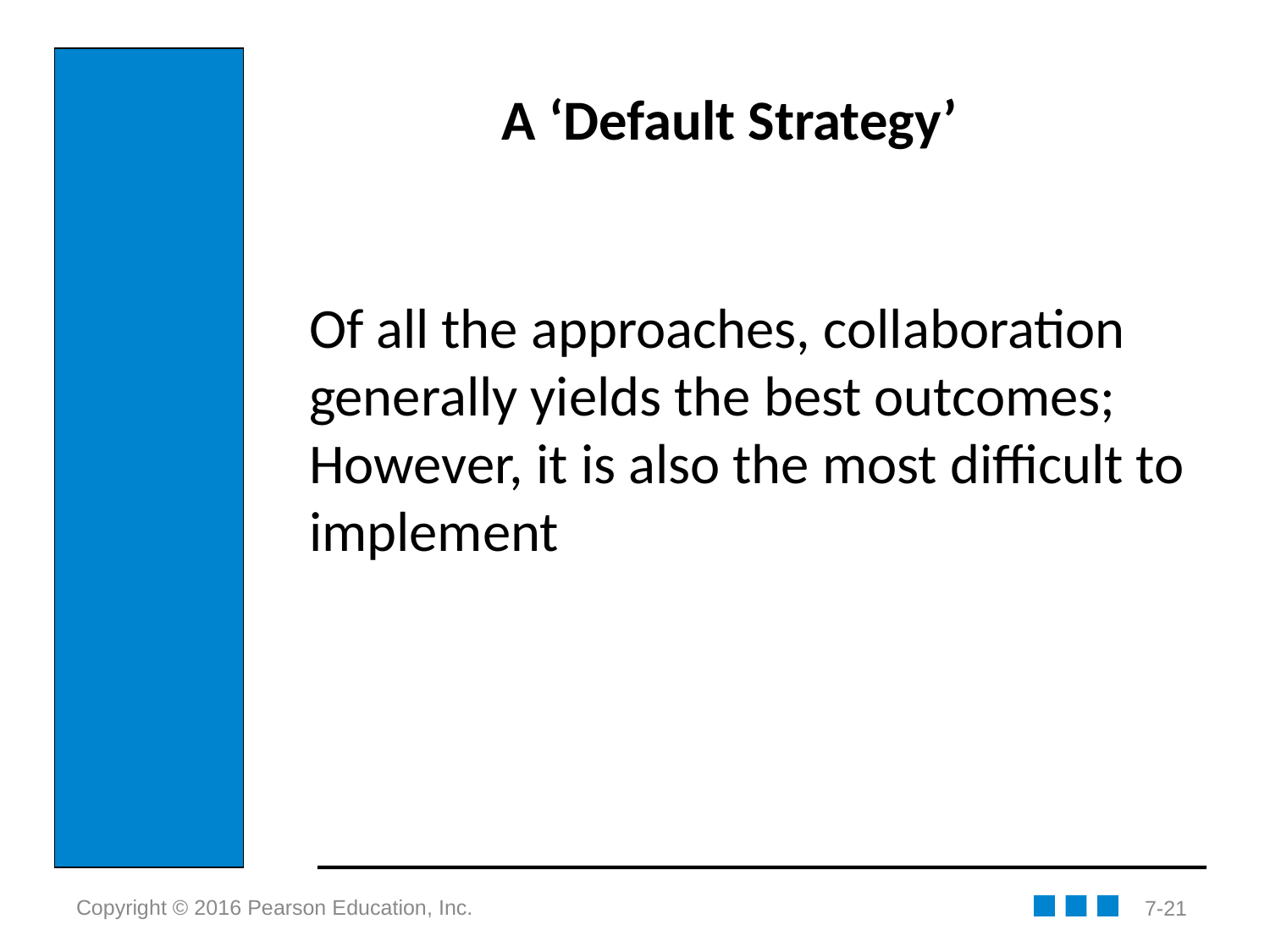

# A ‘Default Strategy’

Of all the approaches, collaboration generally yields the best outcomes; However, it is also the most difficult to implement

7-21
Copyright © 2016 Pearson Education, Inc.